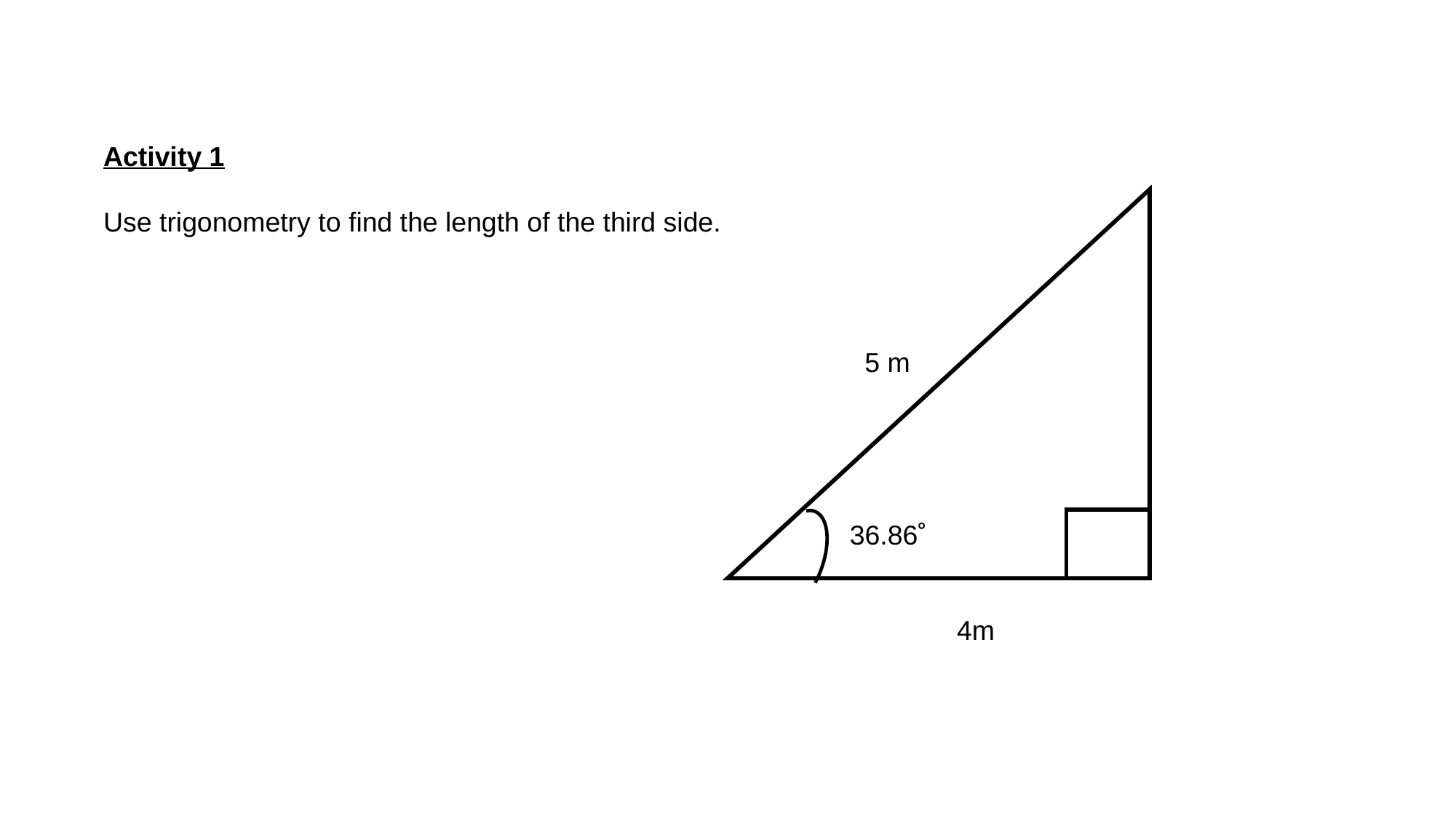

Activity 1

Use trigonometry to find the length of the third side.

5 m

36.86˚
 4m